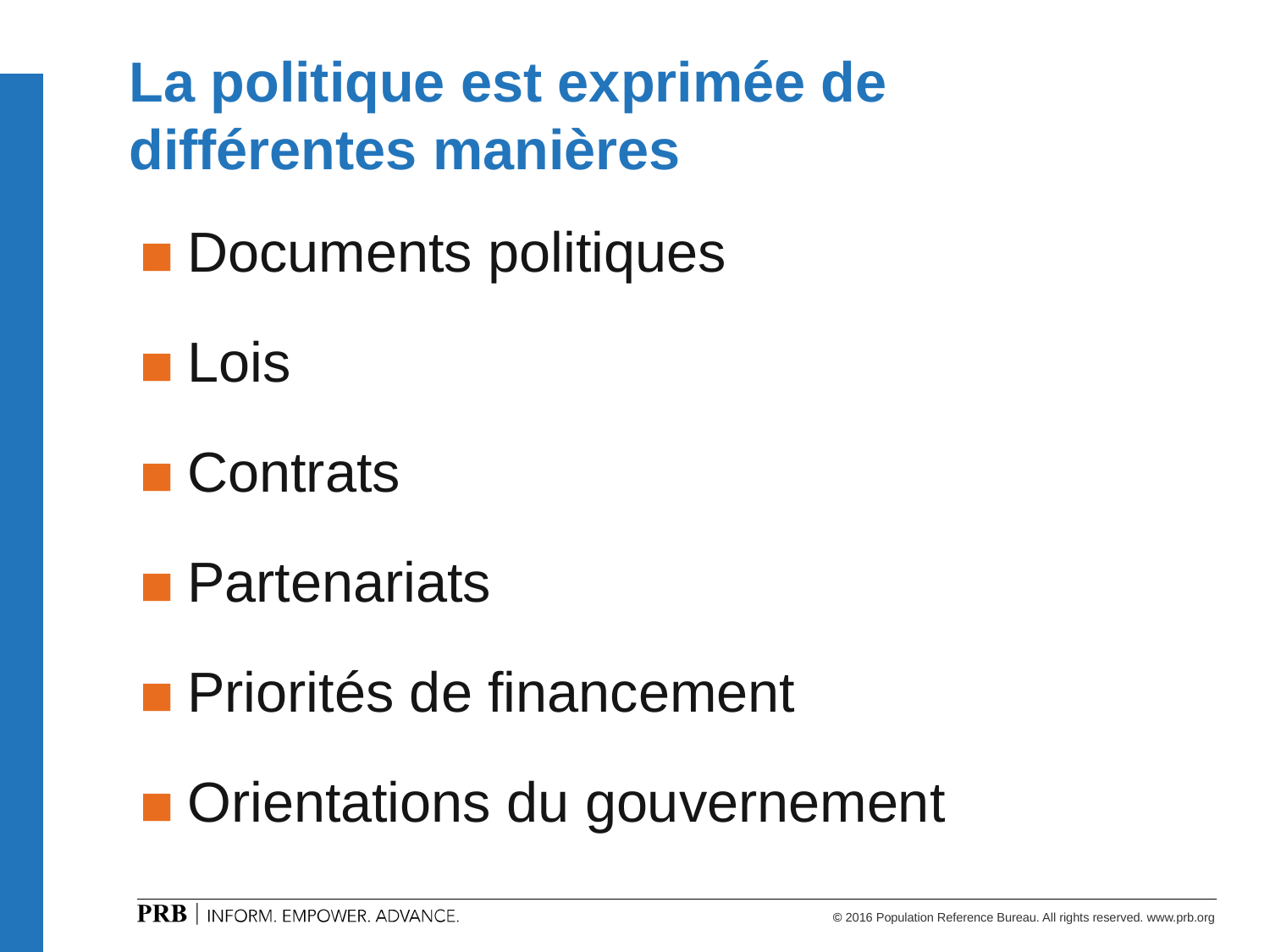

La politique est exprimée de différentes manières
Documents politiques
Lois
Contrats
Partenariats
Priorités de financement
Orientations du gouvernement